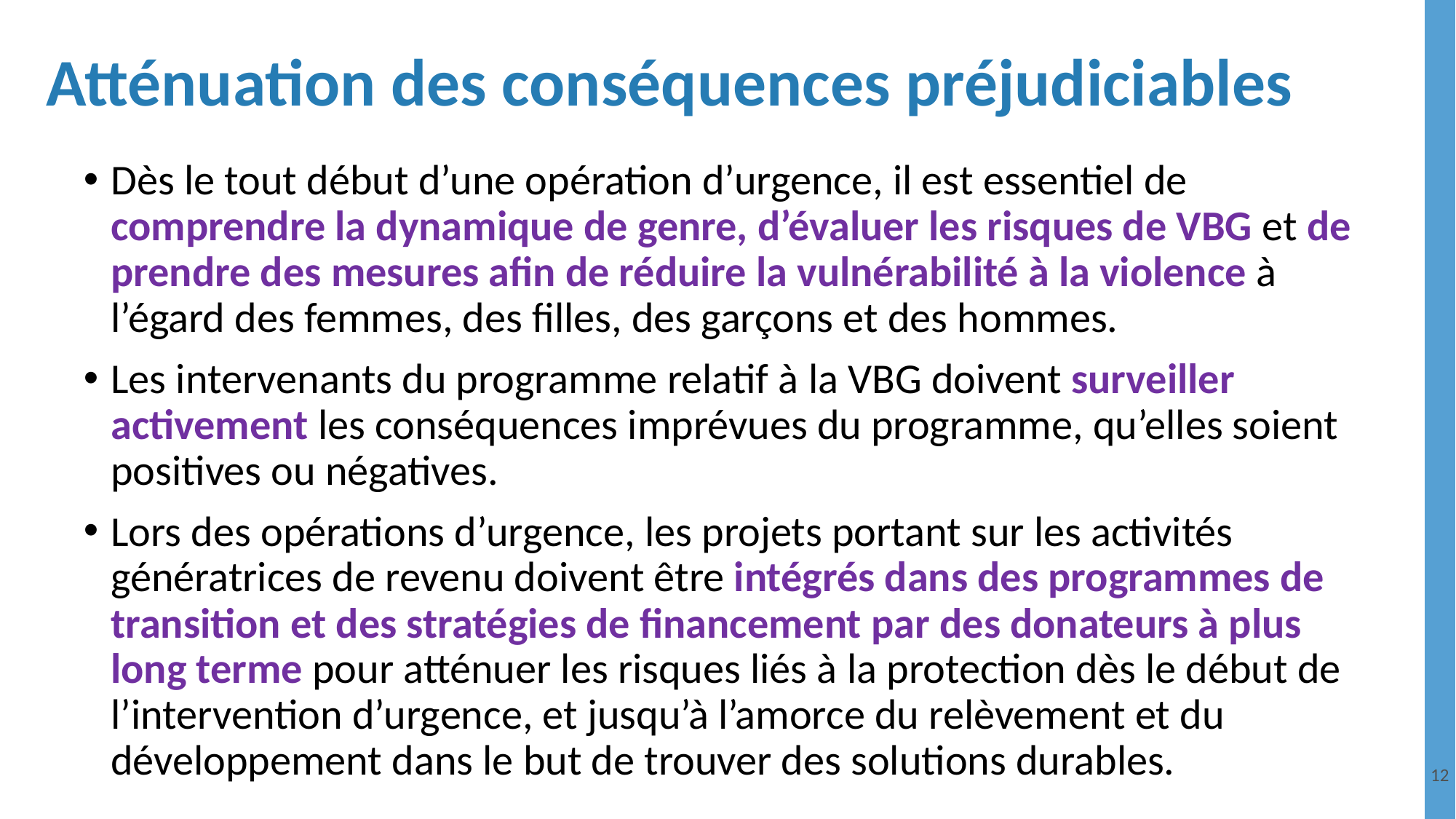

# Atténuation des conséquences préjudiciables
Dès le tout début d’une opération d’urgence, il est essentiel de comprendre la dynamique de genre, d’évaluer les risques de VBG et de prendre des mesures afin de réduire la vulnérabilité à la violence à l’égard des femmes, des filles, des garçons et des hommes.
Les intervenants du programme relatif à la VBG doivent surveiller activement les conséquences imprévues du programme, qu’elles soient positives ou négatives.
Lors des opérations d’urgence, les projets portant sur les activités génératrices de revenu doivent être intégrés dans des programmes de transition et des stratégies de financement par des donateurs à plus long terme pour atténuer les risques liés à la protection dès le début de l’intervention d’urgence, et jusqu’à l’amorce du relèvement et du développement dans le but de trouver des solutions durables.
12